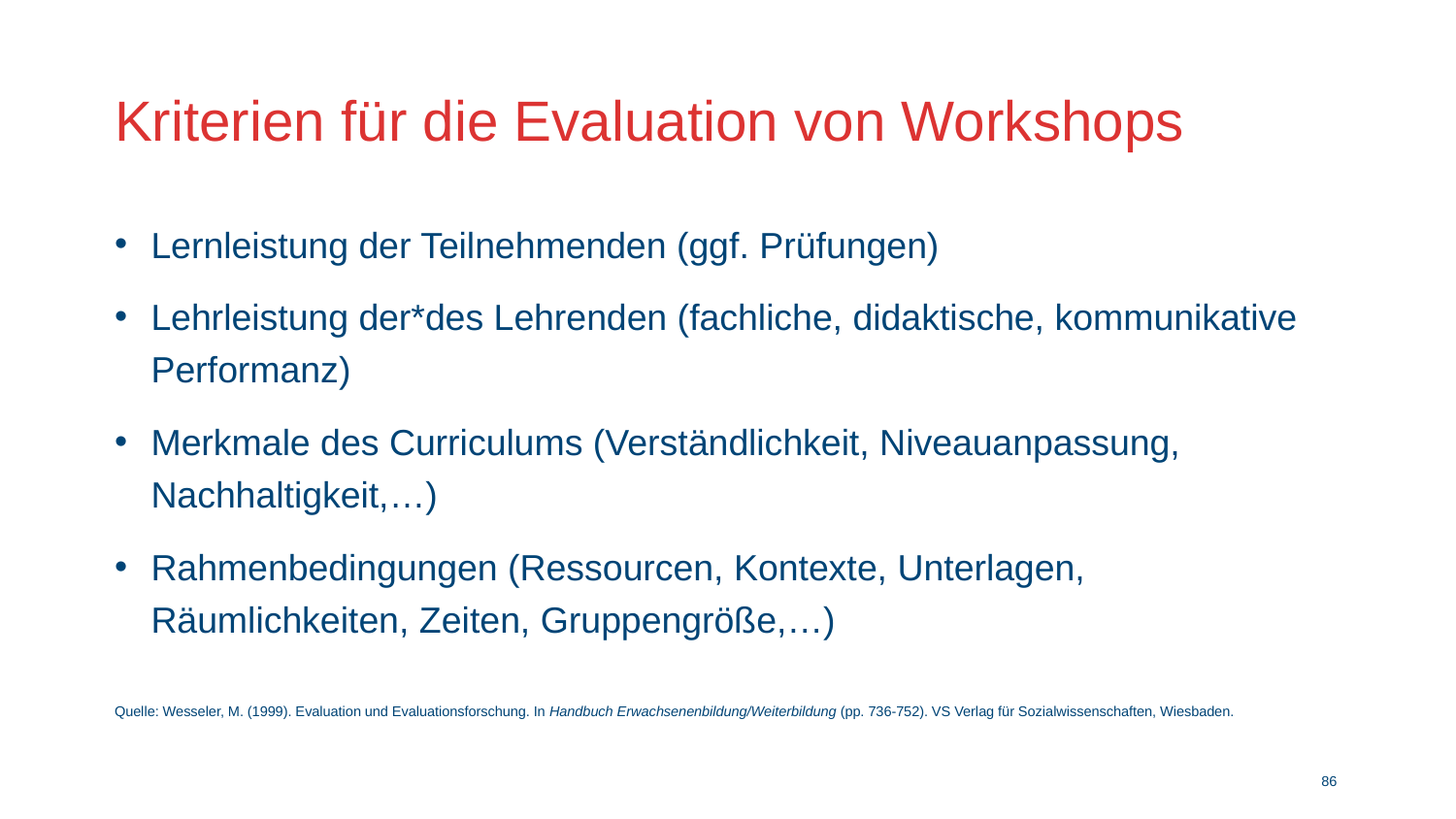

Kriterien für die Evaluation von Workshops
Lernleistung der Teilnehmenden (ggf. Prüfungen)
Lehrleistung der*des Lehrenden (fachliche, didaktische, kommunikative Performanz)
Merkmale des Curriculums (Verständlichkeit, Niveauanpassung, Nachhaltigkeit,…)
Rahmenbedingungen (Ressourcen, Kontexte, Unterlagen, Räumlichkeiten, Zeiten, Gruppengröße,…)

Quelle: Wesseler, M. (1999). Evaluation und Evaluationsforschung. In Handbuch Erwachsenenbildung/Weiterbildung (pp. 736-752). VS Verlag für Sozialwissenschaften, Wiesbaden.
86